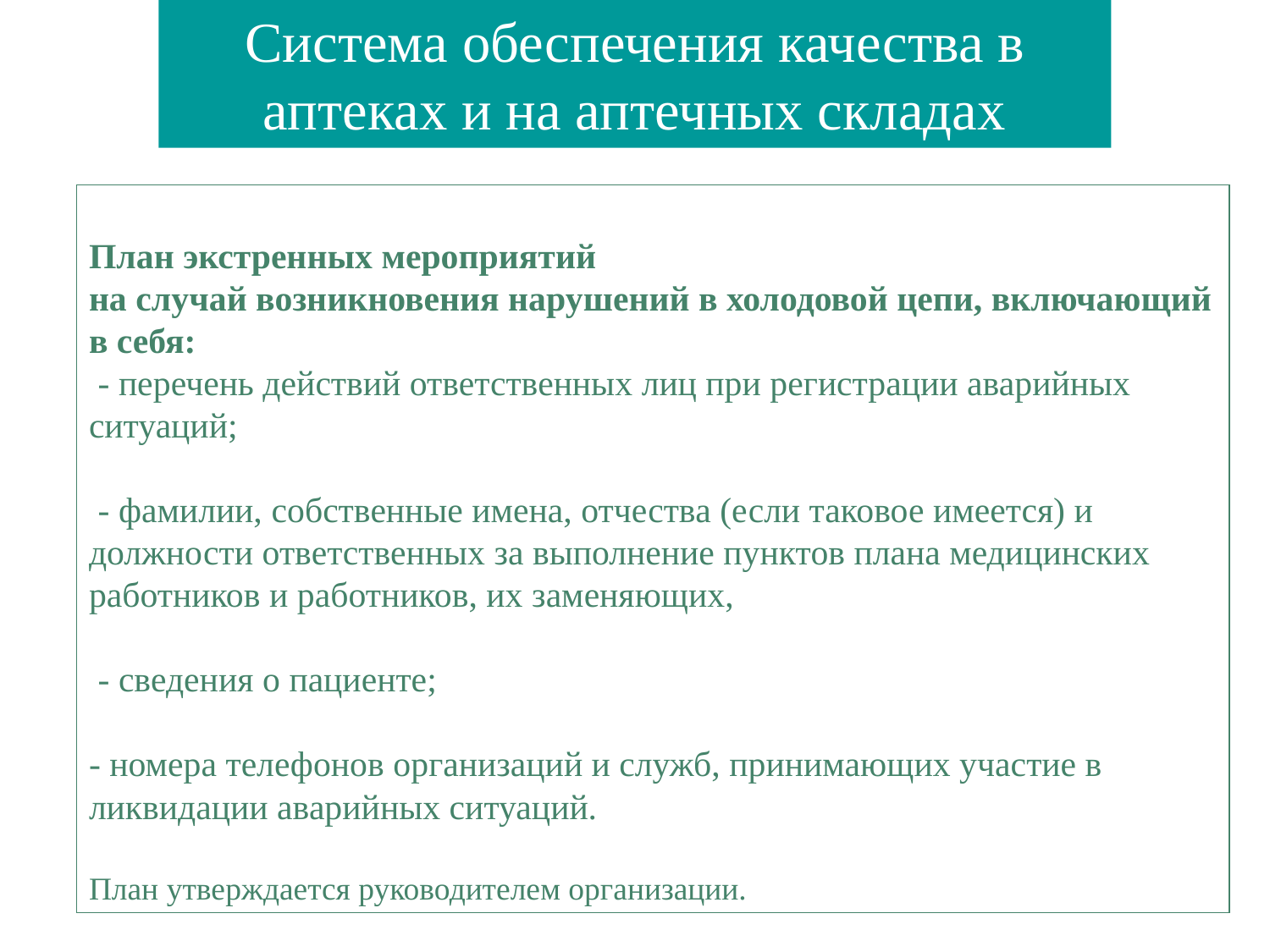

Система обеспечения качества в аптеках и на аптечных складах

План экстренных мероприятий
на случай возникновения нарушений в холодовой цепи, включающий в себя:
 - перечень действий ответственных лиц при регистрации аварийных ситуаций;

 - фамилии, собственные имена, отчества (если таковое имеется) и должности ответственных за выполнение пунктов плана медицинских работников и работников, их заменяющих,

 - сведения о пациенте;

- номера телефонов организаций и служб, принимающих участие в ликвидации аварийных ситуаций.

План утверждается руководителем организации.